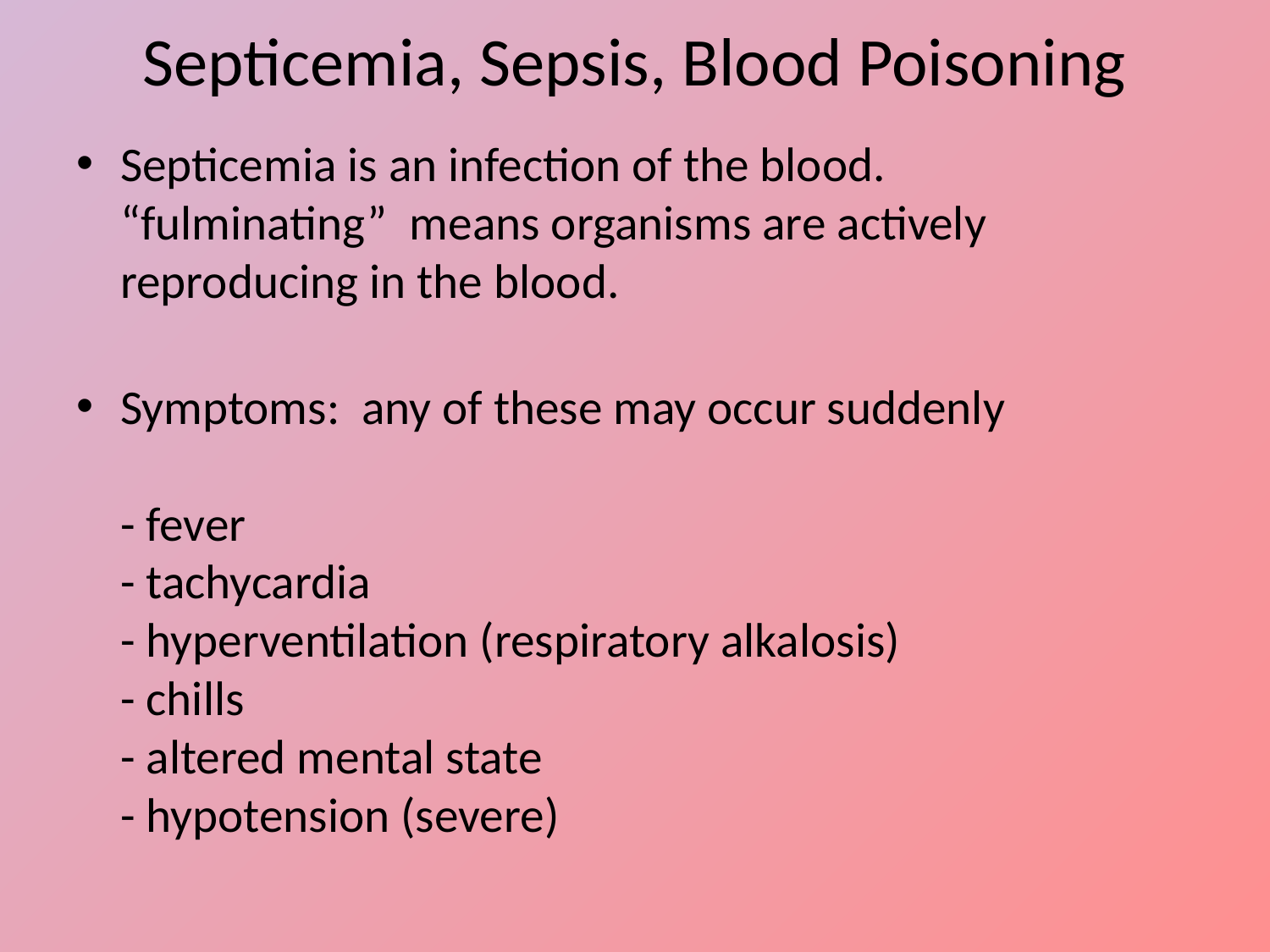

# Septicemia, Sepsis, Blood Poisoning
Septicemia is an infection of the blood.
“fulminating”  means organisms are actively reproducing in the blood.
Symptoms:  any of these may occur suddenly
- fever
- tachycardia
- hyperventilation (respiratory alkalosis)
- chills
- altered mental state
- hypotension (severe)